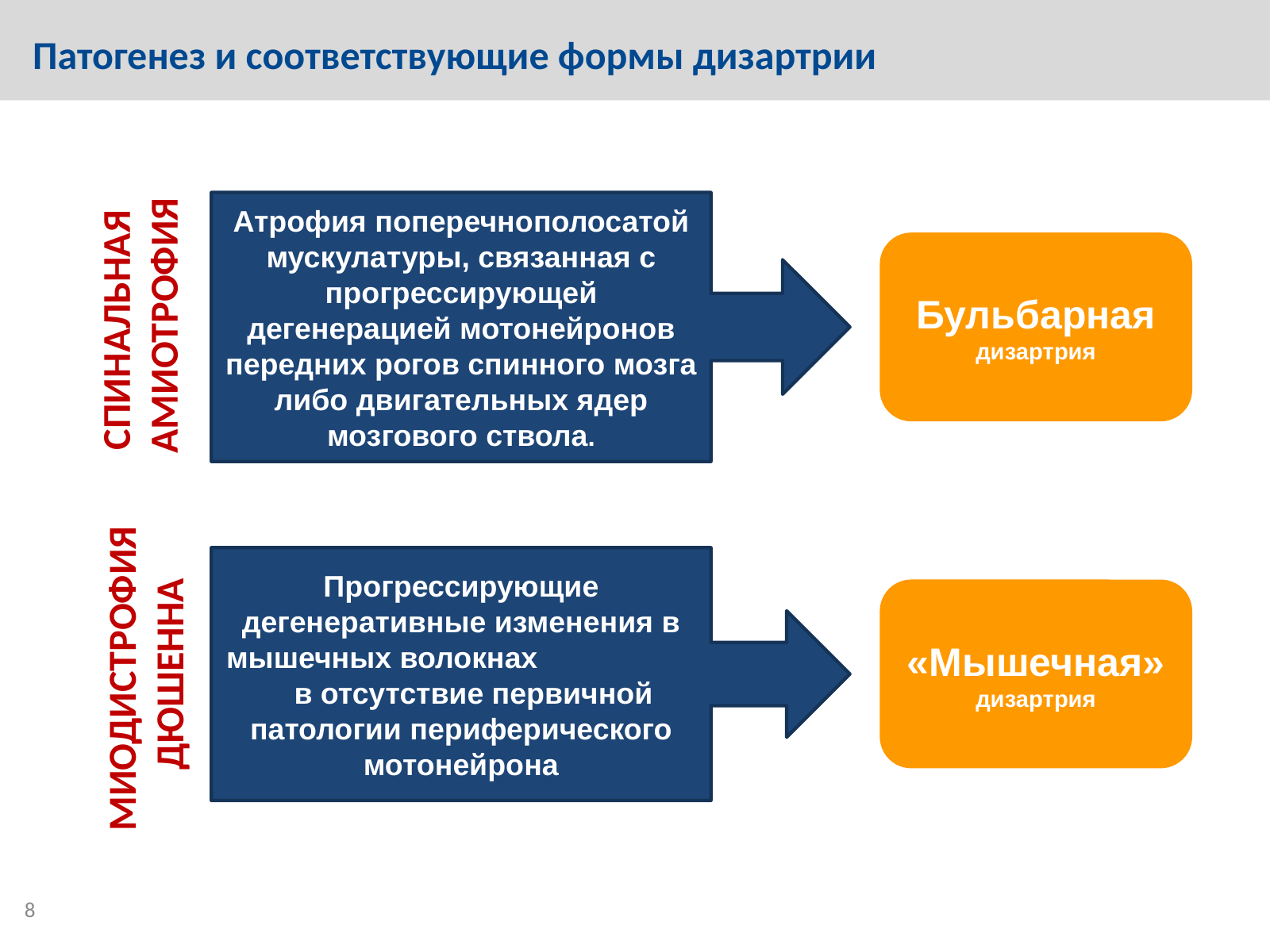

# Патогенез и соответствующие формы дизартрии

Атрофия поперечнополосатой мускулатуры, связанная с прогрессирующей дегенерацией мотонейронов передних рогов спинного мозга либо двигательных ядер мозгового ствола.
Бульбарная дизартрия
Спинальная
амиотрофия
2012
Прогрессирующие дегенеративные изменения в мышечных волокнах                       в отсутствие первичной патологии периферического мотонейрона
«Мышечная» дизартрия
2011
Миодистрофия
Дюшенна
8